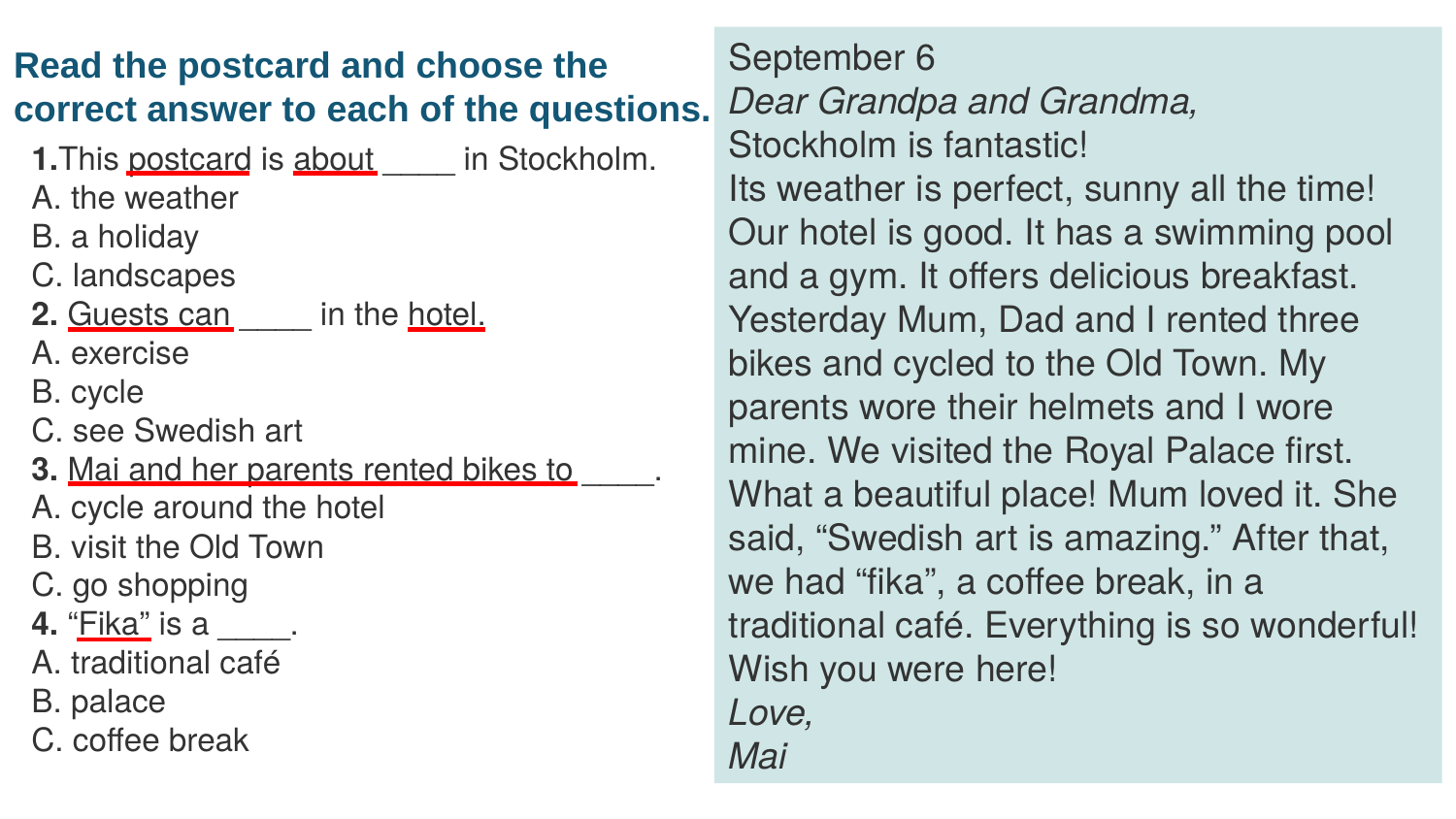

Read the postcard and choose the correct answer to each of the questions.
September 6
Dear Grandpa and Grandma,
Stockholm is fantastic!
Its weather is perfect, sunny all the time! Our hotel is good. It has a swimming pool and a gym. It offers delicious breakfast. Yesterday Mum, Dad and I rented three bikes and cycled to the Old Town. My parents wore their helmets and I wore mine. We visited the Royal Palace first. What a beautiful place! Mum loved it. She said, “Swedish art is amazing.” After that, we had “fika”, a coffee break, in a traditional café. Everything is so wonderful!
Wish you were here!
Love,
Mai
1.This postcard is about ____ in Stockholm.
A. the weather
B. a holiday
C. landscapes
2. Guests can ____ in the hotel.
A. exercise
B. cycle
C. see Swedish art
3. Mai and her parents rented bikes to ____.
A. cycle around the hotel
B. visit the Old Town
C. go shopping
4. “Fika” is a ____.
A. traditional café
B. palace
C. coffee break